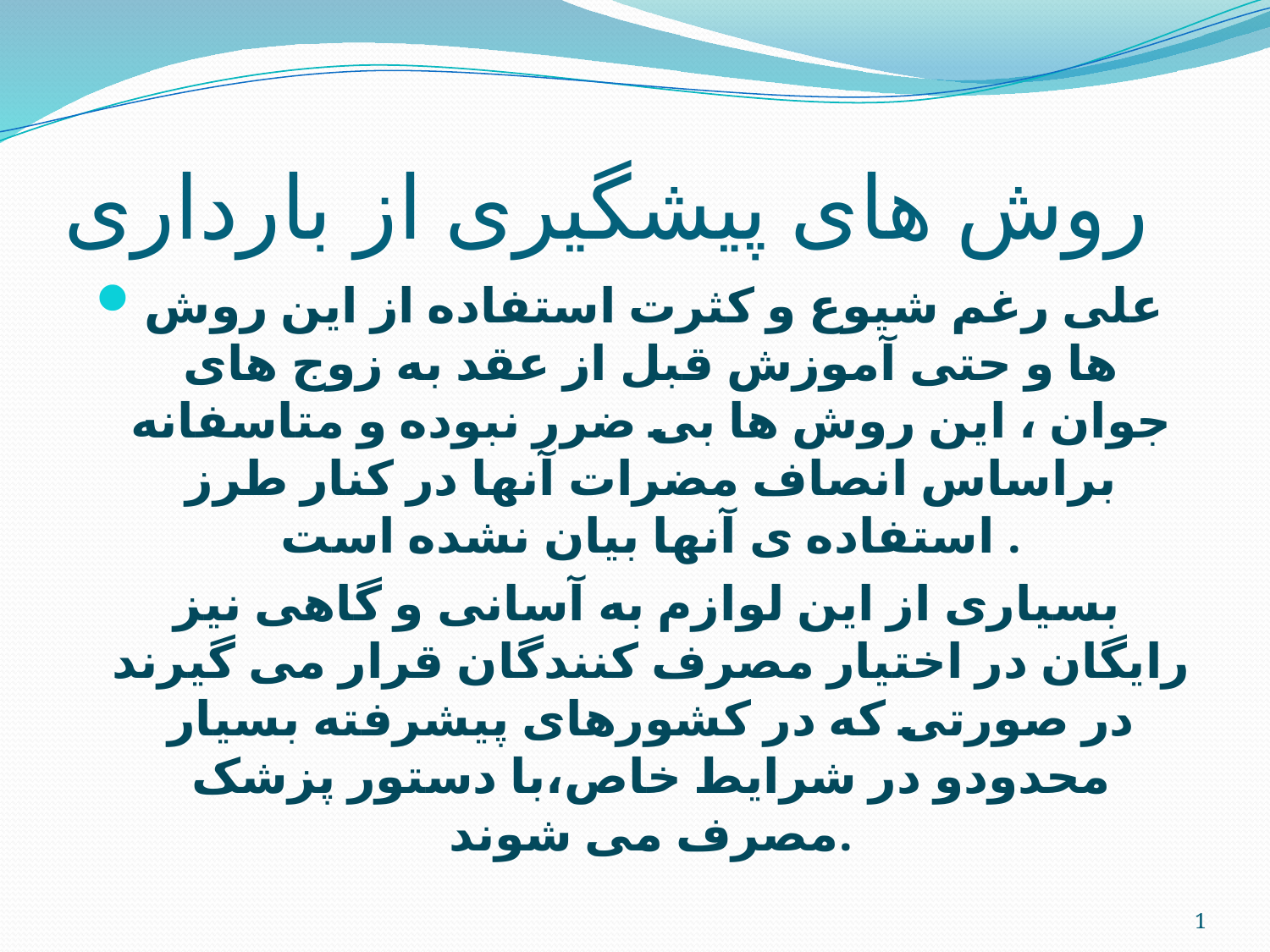

# روش های پیشگیری از بارداری
علی رغم شیوع و کثرت استفاده از این روش ها و حتی آموزش قبل از عقد به زوج های جوان ، این روش ها بی ضرر نبوده و متاسفانه براساس انصاف مضرات آنها در کنار طرز استفاده ی آنها بیان نشده است .
  بسیاری از این لوازم به آسانی و گاهی نیز رایگان در اختیار مصرف کنندگان قرار می گیرند در صورتی که در کشورهای پیشرفته بسیار محدودو در شرایط خاص،با دستور پزشک مصرف می شوند.
1